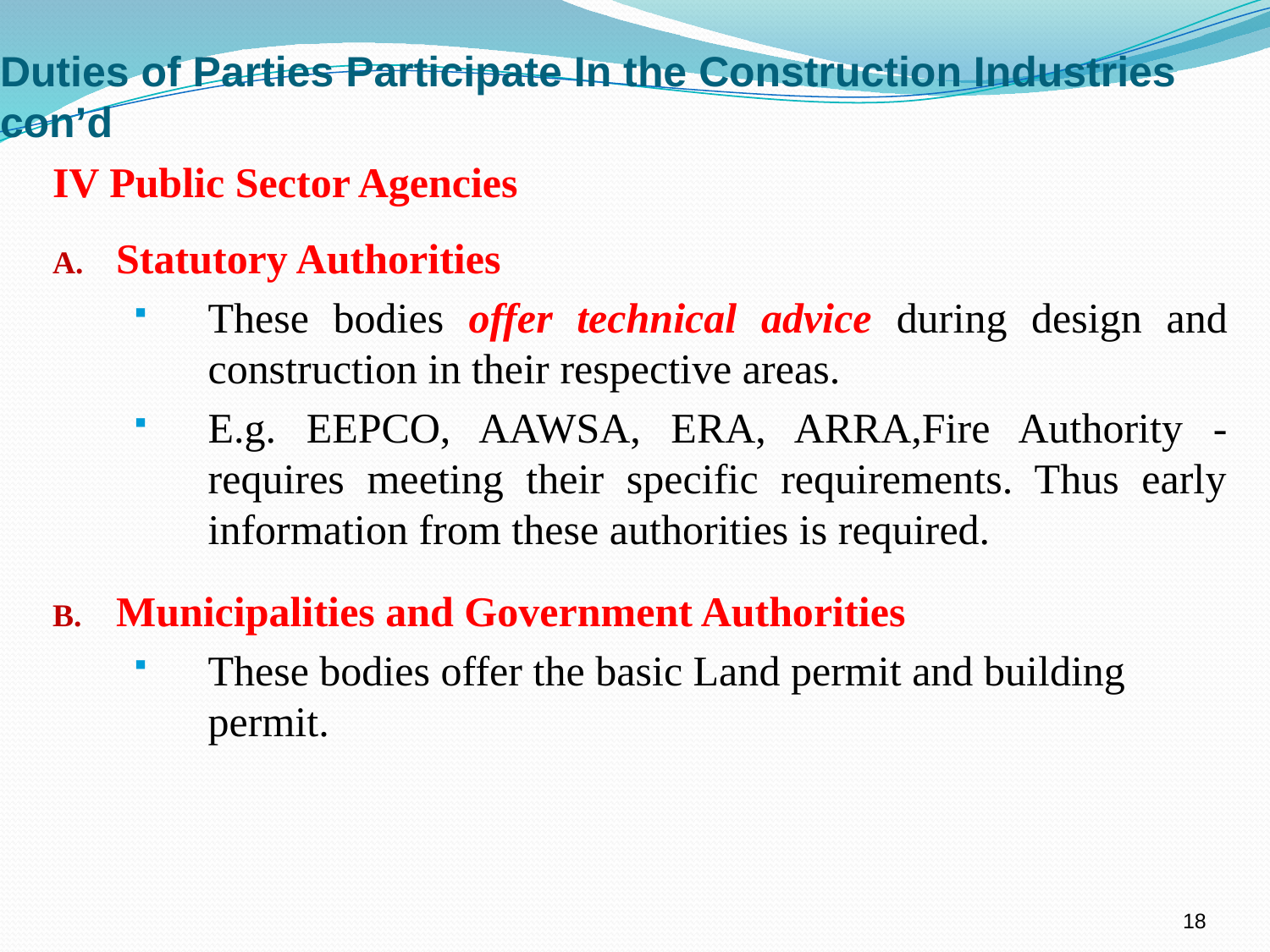

# Duties of Parties Participate In the Construction Industries con’d
IV Public Sector Agencies

Statutory Authorities
These bodies offer technical advice during design and construction in their respective areas.
E.g. EEPCO, AAWSA, ERA, ARRA,Fire Authority - requires meeting their specific requirements. Thus early information from these authorities is required.

Municipalities and Government Authorities
These bodies offer the basic Land permit and building permit.

18